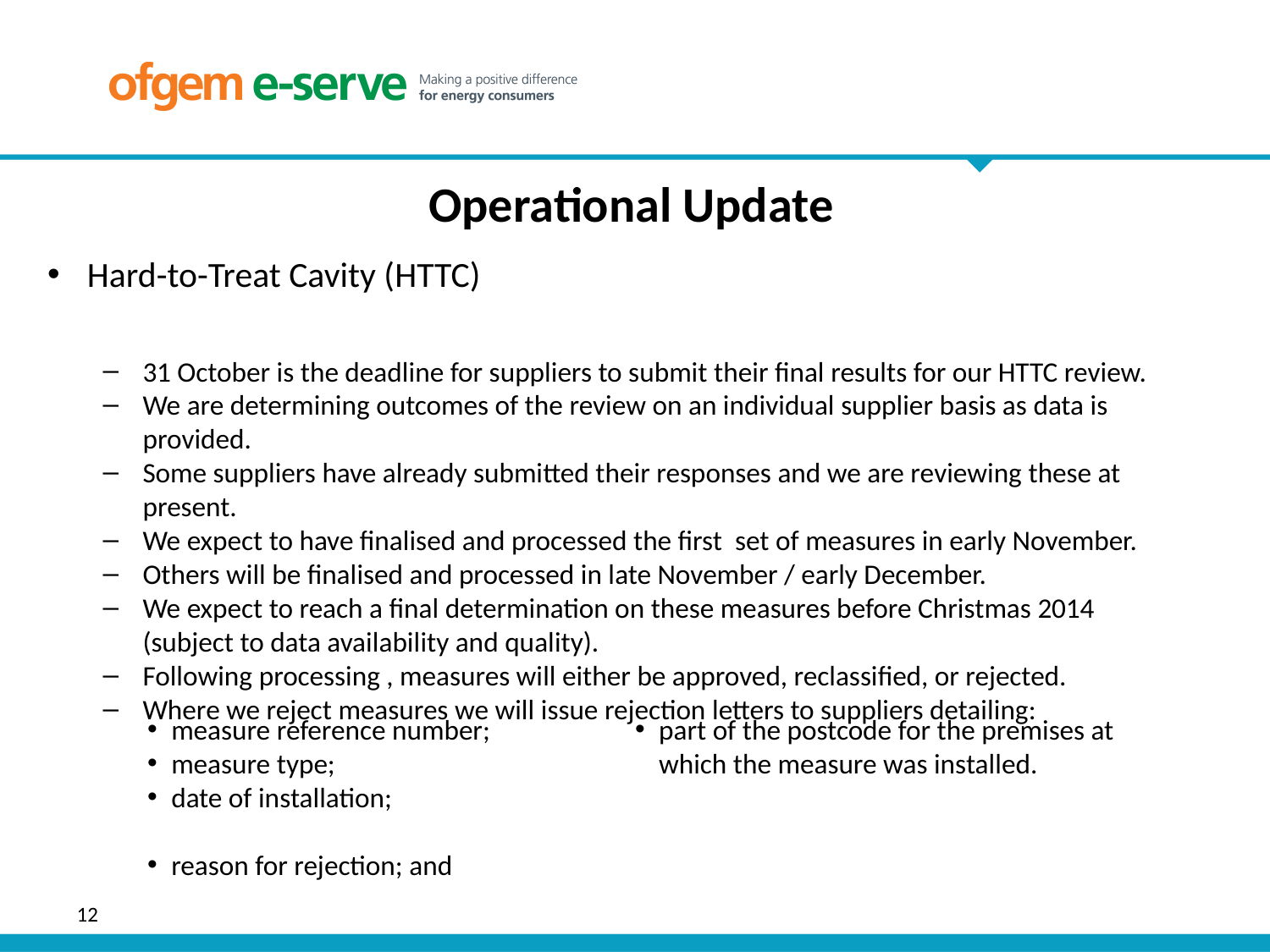

# Operational Update
Hard-to-Treat Cavity (HTTC)

31 October is the deadline for suppliers to submit their final results for our HTTC review.
We are determining outcomes of the review on an individual supplier basis as data is provided.
Some suppliers have already submitted their responses and we are reviewing these at present.
We expect to have finalised and processed the first  set of measures in early November.
Others will be finalised and processed in late November / early December.
We expect to reach a final determination on these measures before Christmas 2014 (subject to data availability and quality).
Following processing , measures will either be approved, reclassified, or rejected.
Where we reject measures we will issue rejection letters to suppliers detailing:
measure reference number;
measure type;
date of installation;

reason for rejection; and
part of the postcode for the premises at which the measure was installed.

12